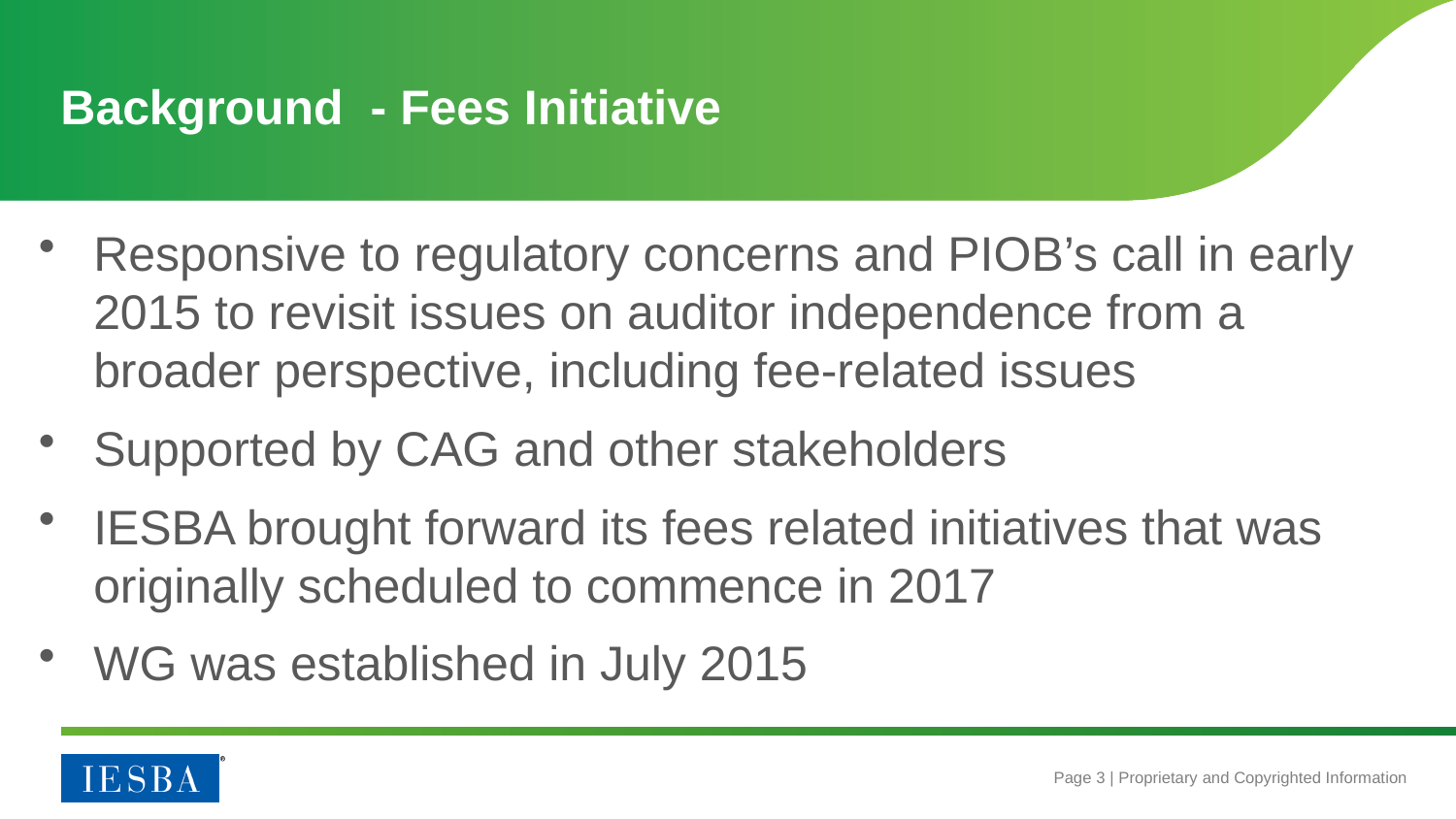

# Background  - Fees Initiative
Responsive to regulatory concerns and PIOB’s call in early 2015 to revisit issues on auditor independence from a broader perspective, including fee-related issues
Supported by CAG and other stakeholders
IESBA brought forward its fees related initiatives that was originally scheduled to commence in 2017
WG was established in July 2015